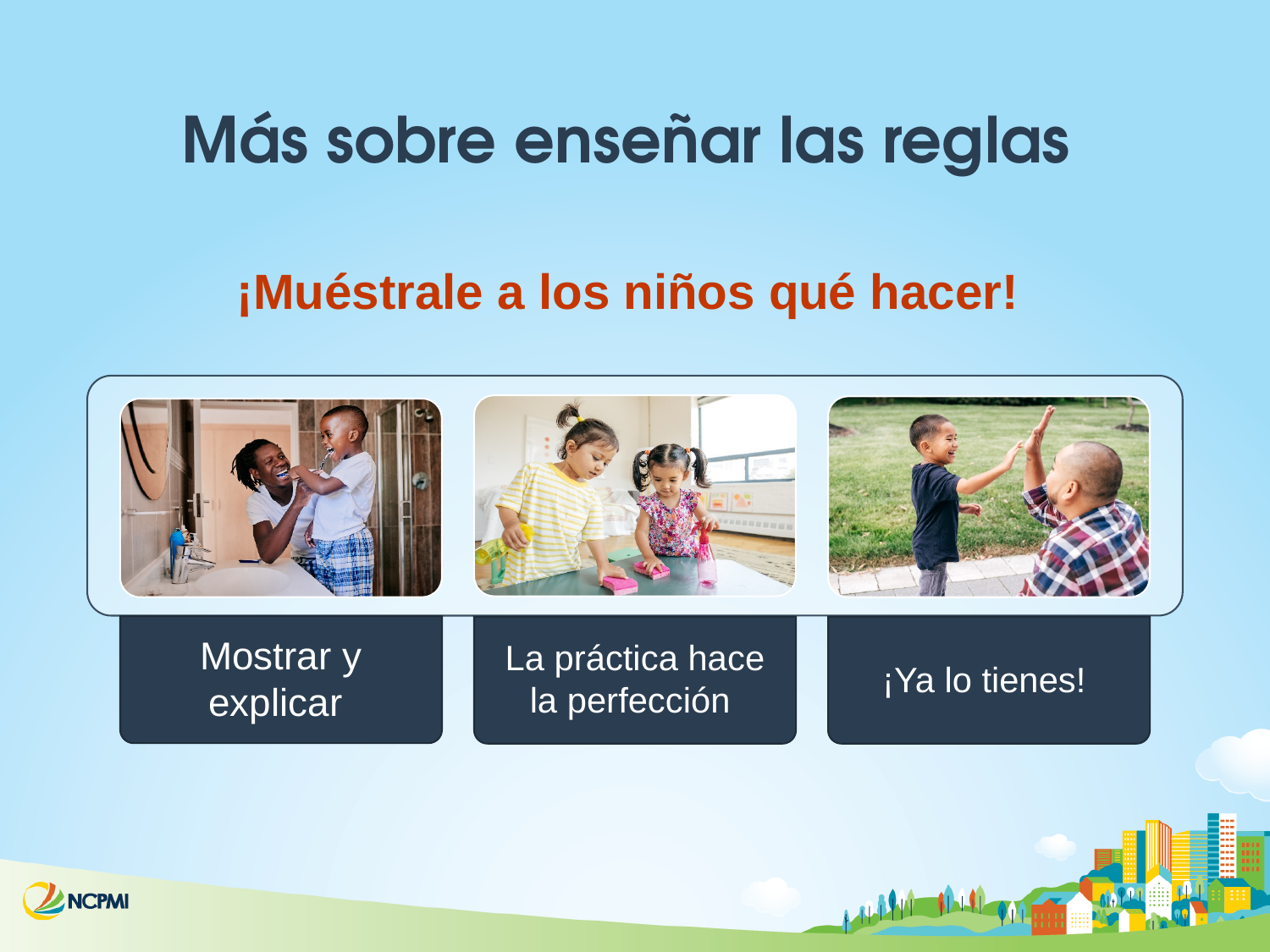

# Más sobre enseñar las reglas
¡Muéstrale a los niños qué hacer!

Mostrar y explicar

La práctica hace la perfección

¡Ya lo tienes!